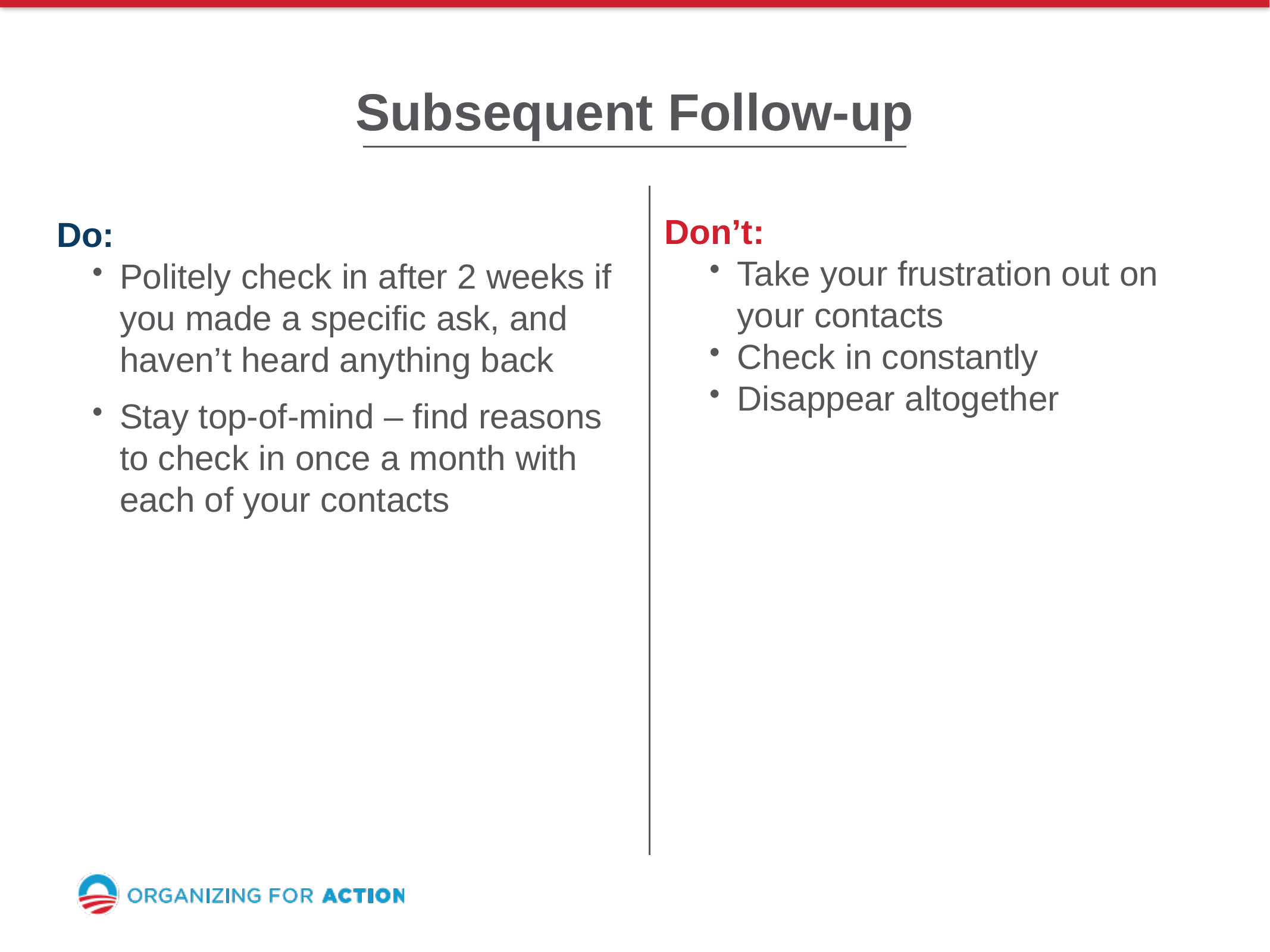

Subsequent Follow-up

Don’t:
Take your frustration out on your contacts
Check in constantly
Disappear altogether

 Do:
Politely check in after 2 weeks if you made a specific ask, and haven’t heard anything back

Stay top-of-mind – find reasons to check in once a month with each of your contacts